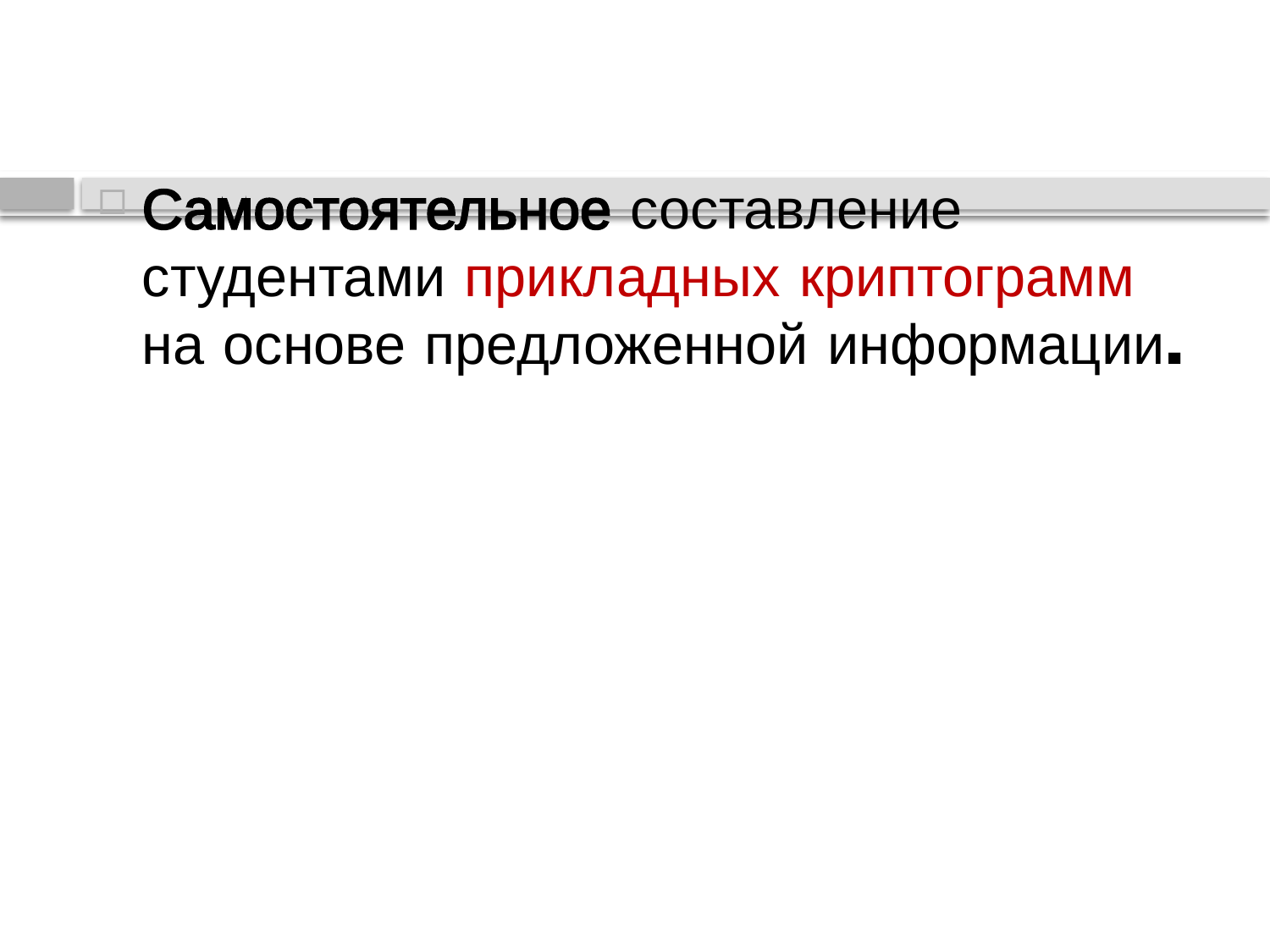

#
Самостоятельное составление студентами прикладных криптограмм на основе предложенной информации.